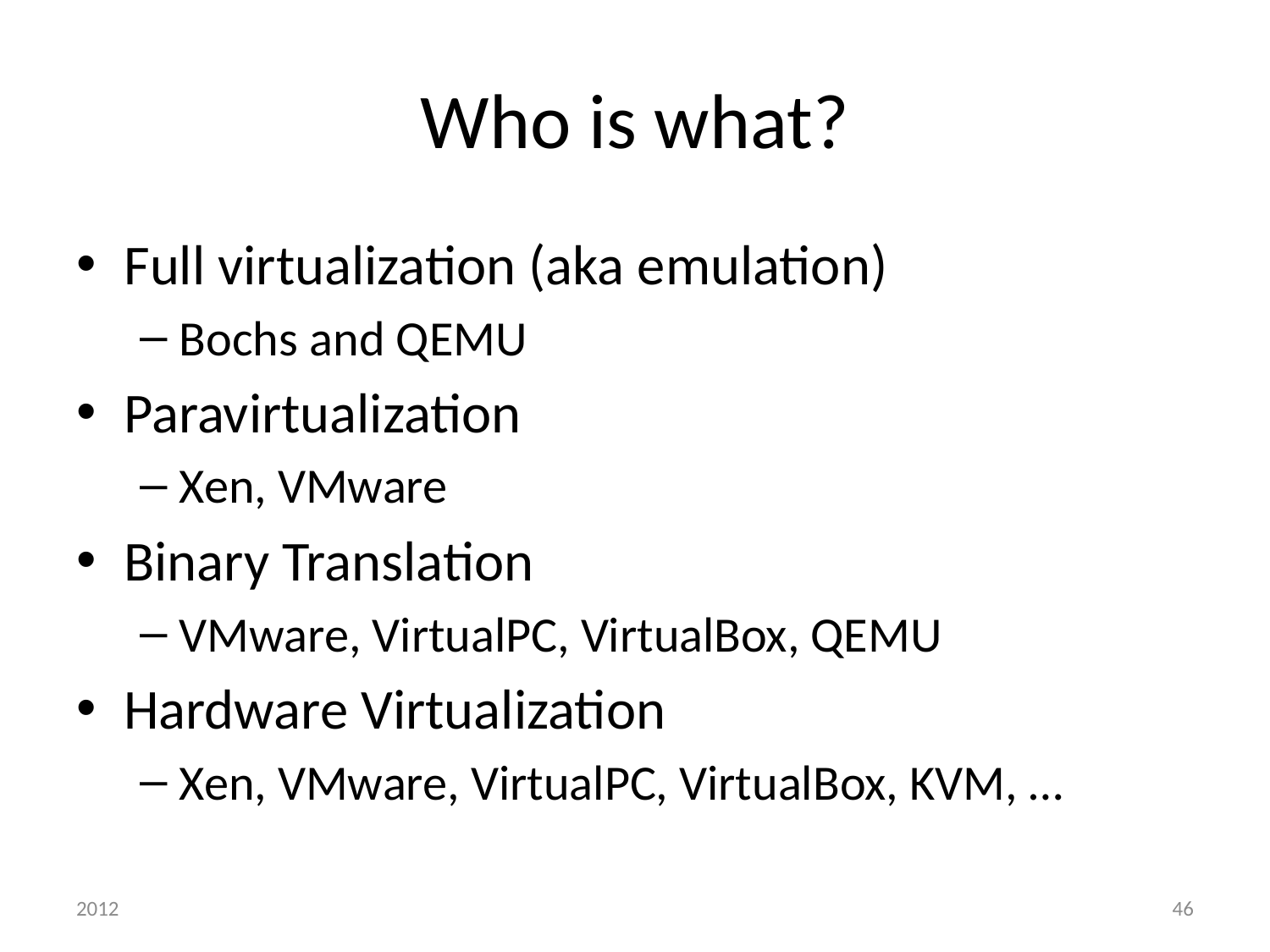

# Who is what?
Full virtualization (aka emulation)
Bochs and QEMU
Paravirtualization
Xen, VMware
Binary Translation
VMware, VirtualPC, VirtualBox, QEMU
Hardware Virtualization
Xen, VMware, VirtualPC, VirtualBox, KVM, …
2012

46